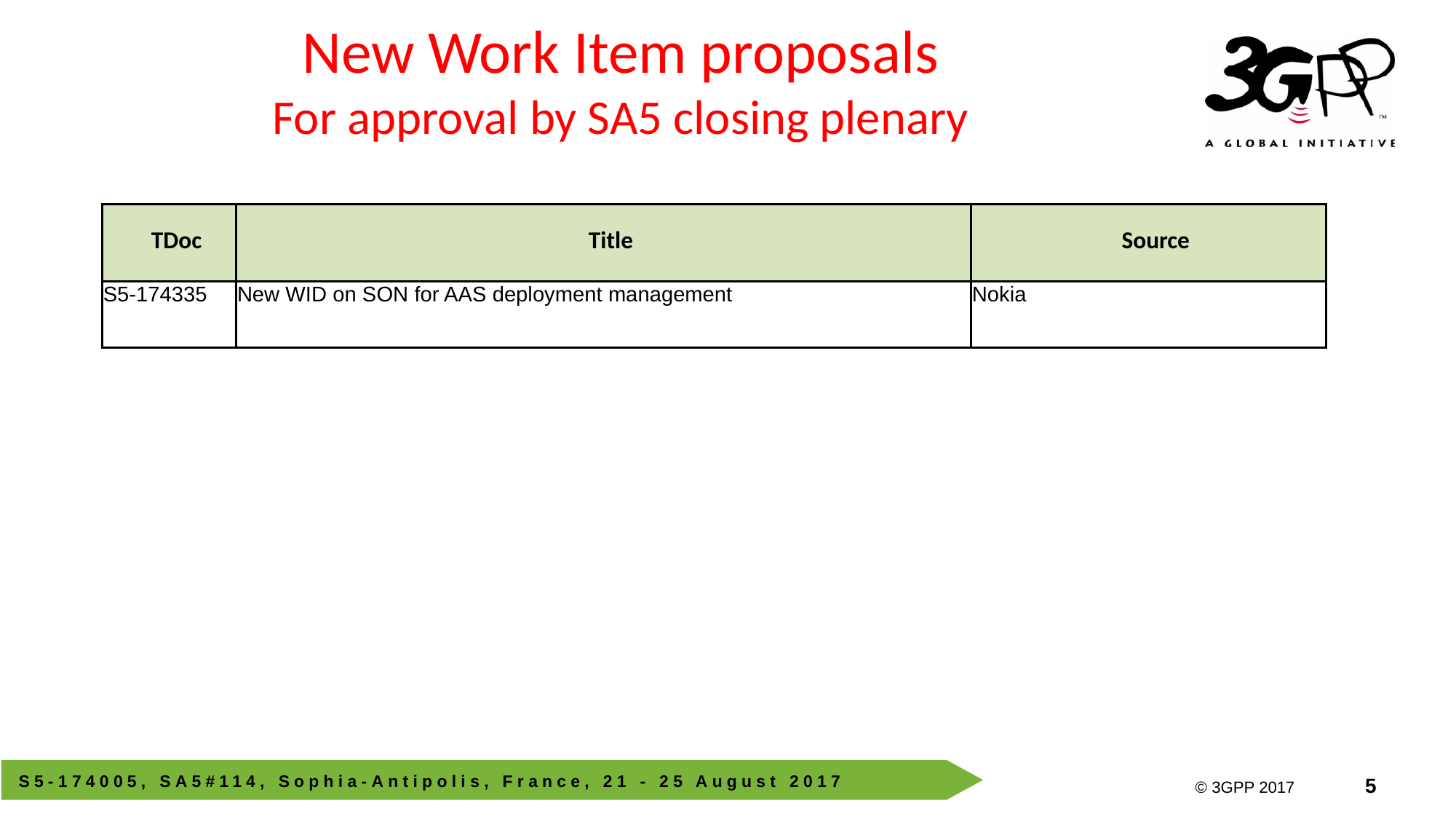

New Work Item proposals
For approval by SA5 closing plenary
| TDoc | Title | Source |
| --- | --- | --- |
| S5‑174335 | New WID on SON for AAS deployment management | Nokia |